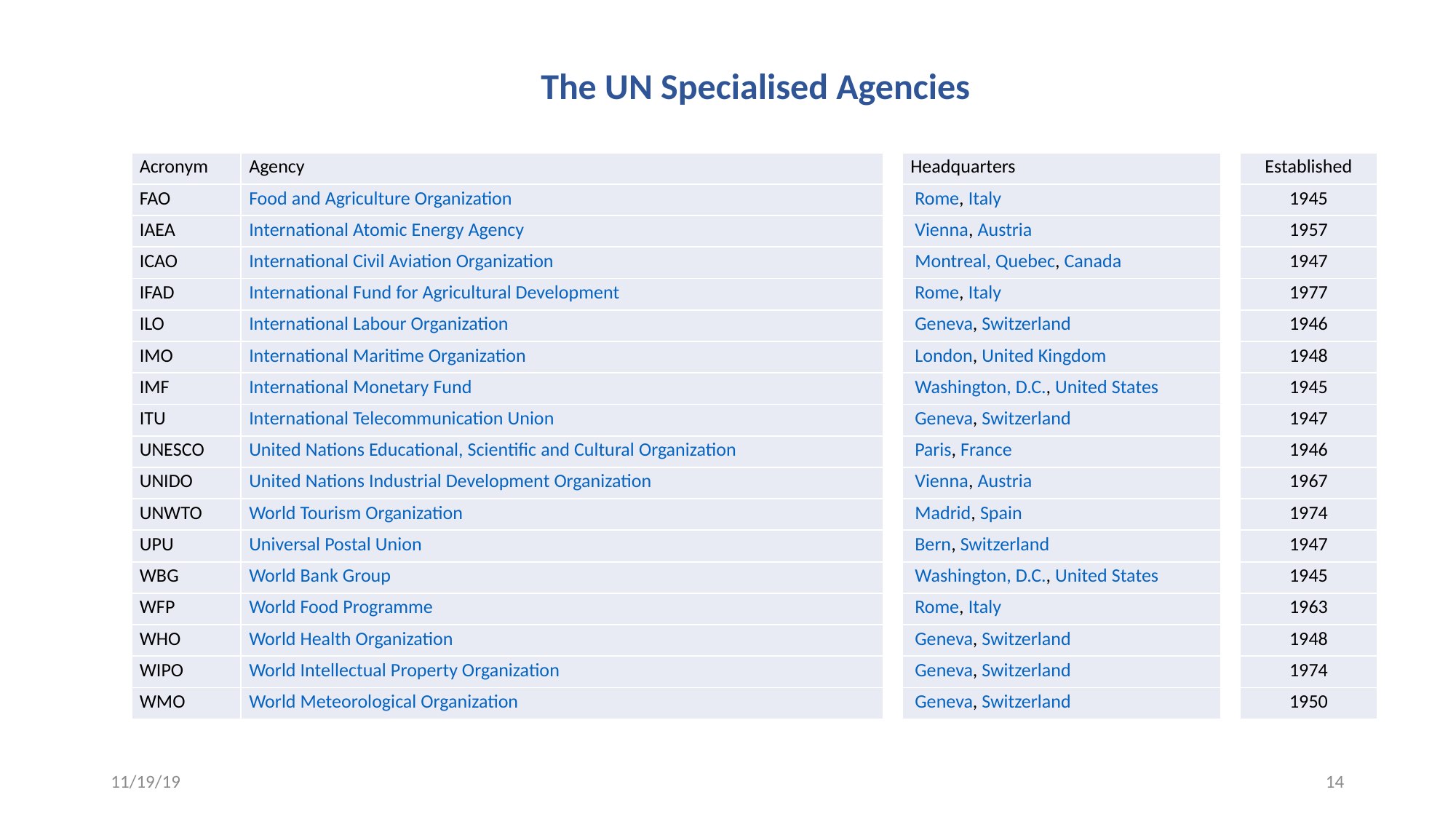

The UN Specialised Agencies
| Acronym | Agency |
| --- | --- |
| FAO | Food and Agriculture Organization |
| IAEA | International Atomic Energy Agency |
| ICAO | International Civil Aviation Organization |
| IFAD | International Fund for Agricultural Development |
| ILO | International Labour Organization |
| IMO | International Maritime Organization |
| IMF | International Monetary Fund |
| ITU | International Telecommunication Union |
| UNESCO | United Nations Educational, Scientific and Cultural Organization |
| UNIDO | United Nations Industrial Development Organization |
| UNWTO | World Tourism Organization |
| UPU | Universal Postal Union |
| WBG | World Bank Group |
| WFP | World Food Programme |
| WHO | World Health Organization |
| WIPO | World Intellectual Property Organization |
| WMO | World Meteorological Organization |
| Headquarters |
| --- |
| Rome, Italy |
| Vienna, Austria |
| Montreal, Quebec, Canada |
| Rome, Italy |
| Geneva, Switzerland |
| London, United Kingdom |
| Washington, D.C., United States |
| Geneva, Switzerland |
| Paris, France |
| Vienna, Austria |
| Madrid, Spain |
| Bern, Switzerland |
| Washington, D.C., United States |
| Rome, Italy |
| Geneva, Switzerland |
| Geneva, Switzerland |
| Geneva, Switzerland |
| Established |
| --- |
| 1945 |
| 1957 |
| 1947 |
| 1977 |
| 1946 |
| 1948 |
| 1945 |
| 1947 |
| 1946 |
| 1967 |
| 1974 |
| 1947 |
| 1945 |
| 1963 |
| 1948 |
| 1974 |
| 1950 |
11/19/19

14